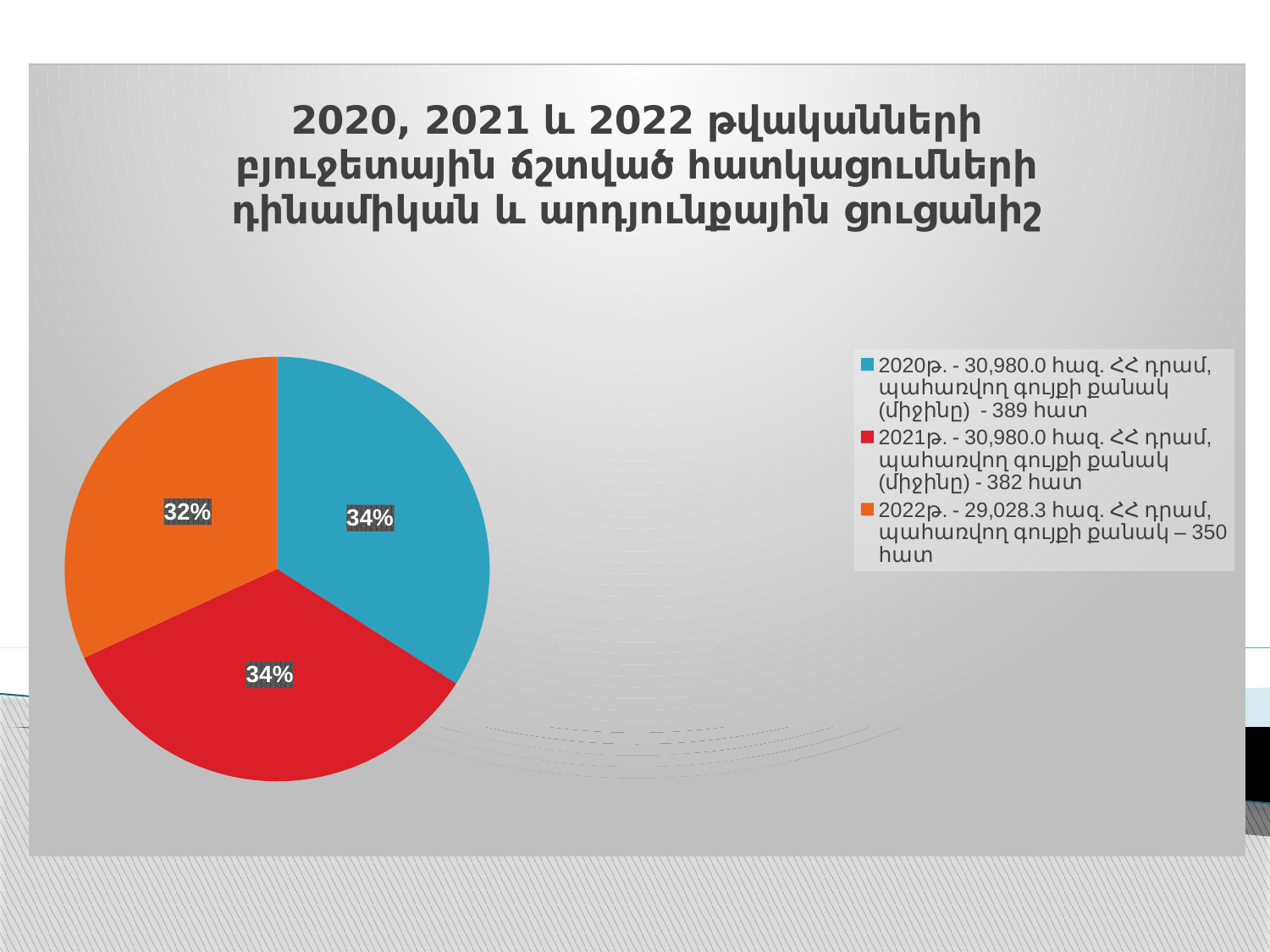

### Chart: 2020, 2021 և 2022 թվականների բյուջետային ճշտված հատկացումների դինամիկան և արդյունքային ցուցանիշ

| Category | Ստորև ներկայացվում է տվյալ միջոցառմամբ 2020, 2021 և 2022 թվականների բյուջետային ճշտված հատկացումների դինամիկան և արդյունքային ցուցանիշը  |
|---|---|
| 2020թ. - 30,980.0 հազ. ՀՀ դրամ, պահառվող գույքի քանակ (միջինը)  - 389 հատ | 3.1 |
| 2021թ. - 30,980.0 հազ. ՀՀ դրամ, պահառվող գույքի քանակ (միջինը) - 382 հատ | 3.1 |
| 2022թ. - 29,028.3 հազ. ՀՀ դրամ, պահառվող գույքի քանակ – 350 հատ | 2.9 |